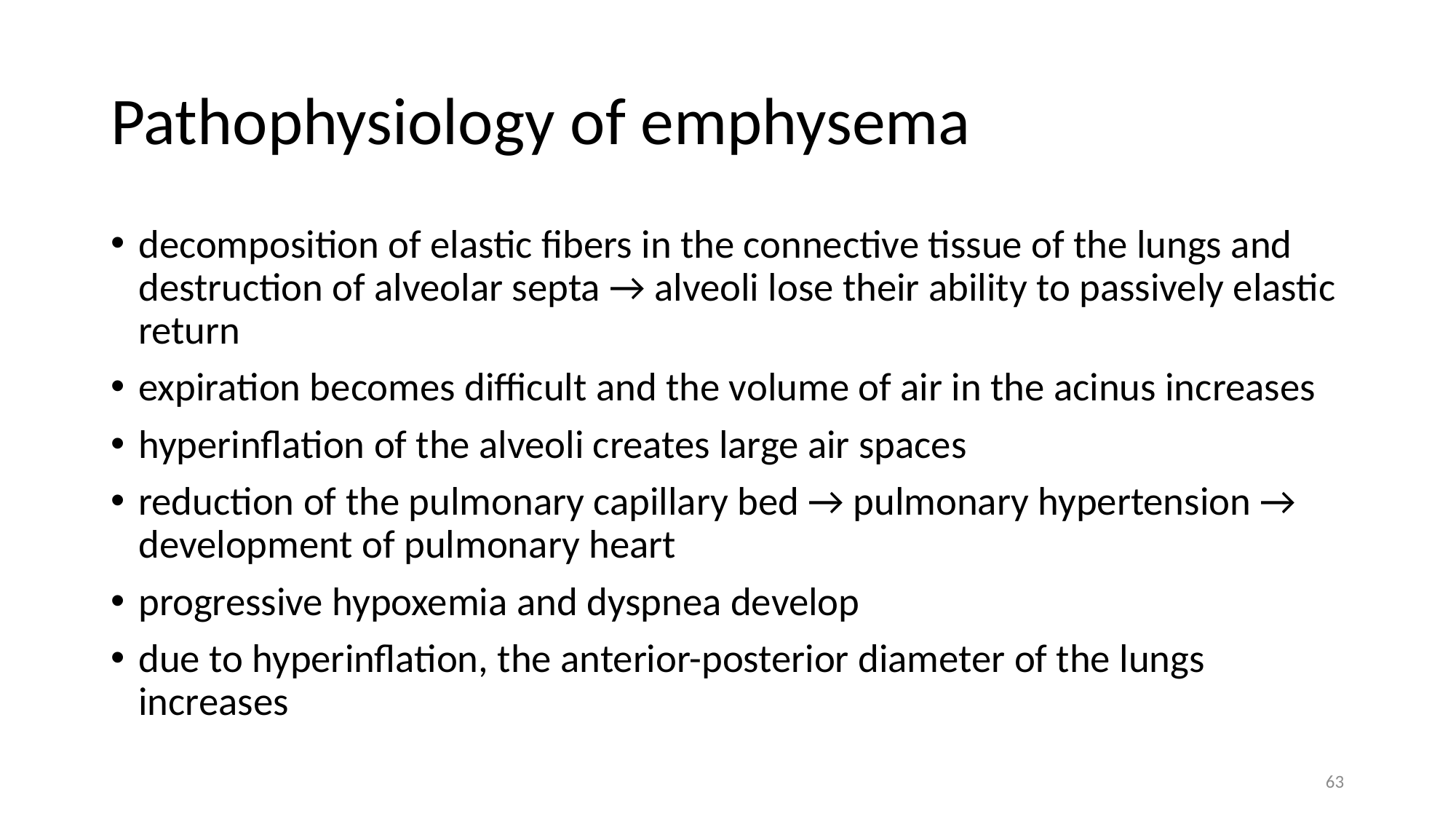

# Pathophysiology of emphysema
decomposition of elastic fibers in the connective tissue of the lungs and destruction of alveolar septa → alveoli lose their ability to passively elastic return
expiration becomes difficult and the volume of air in the acinus increases
hyperinflation of the alveoli creates large air spaces
reduction of the pulmonary capillary bed → pulmonary hypertension → development of pulmonary heart
progressive hypoxemia and dyspnea develop
due to hyperinflation, the anterior-posterior diameter of the lungs increases
63